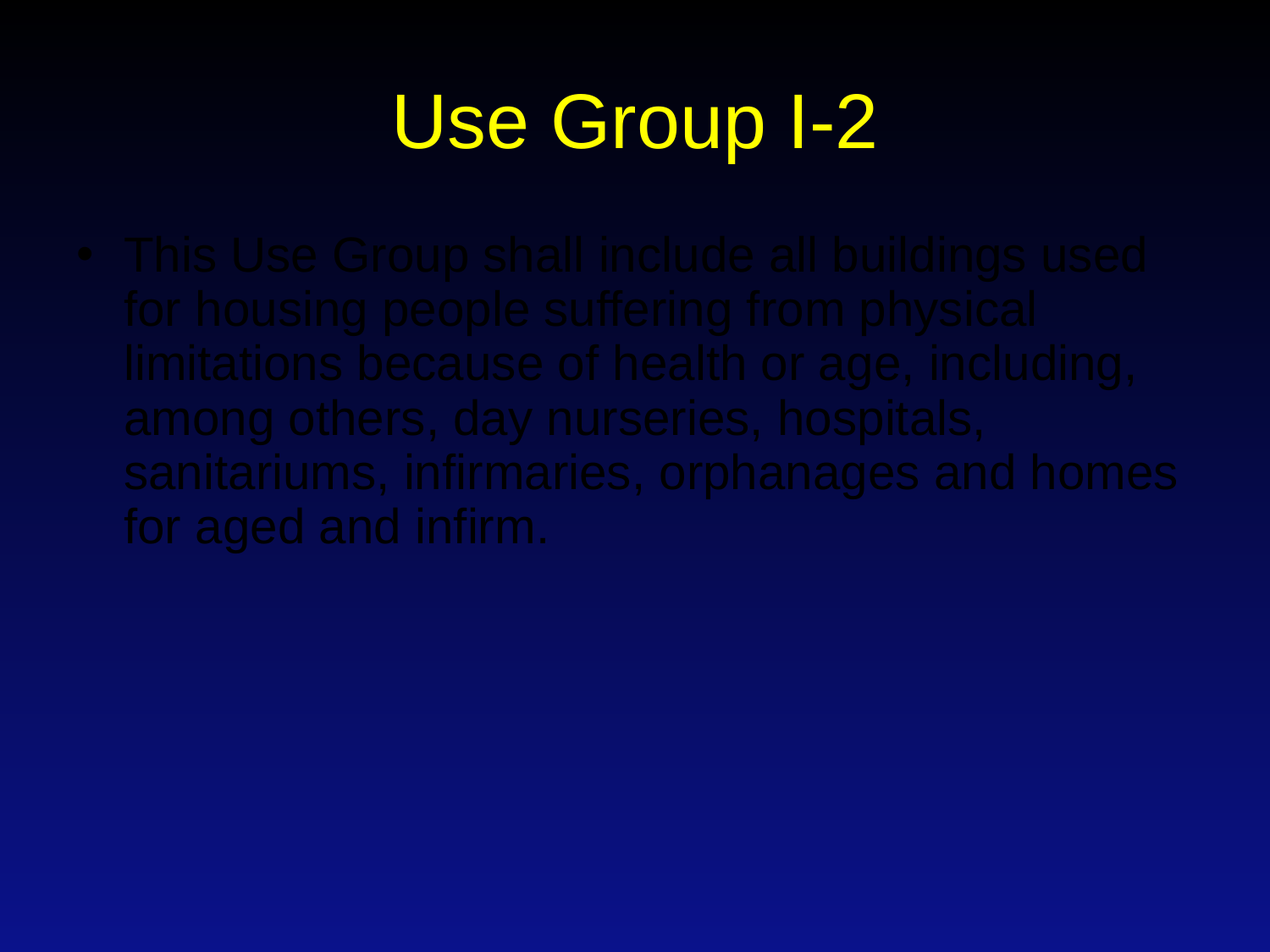

# Use Group I-2
This Use Group shall include all buildings used for housing people suffering from physical limitations because of health or age, including, among others, day nurseries, hospitals, sanitariums, infirmaries, orphanages and homes for aged and infirm.